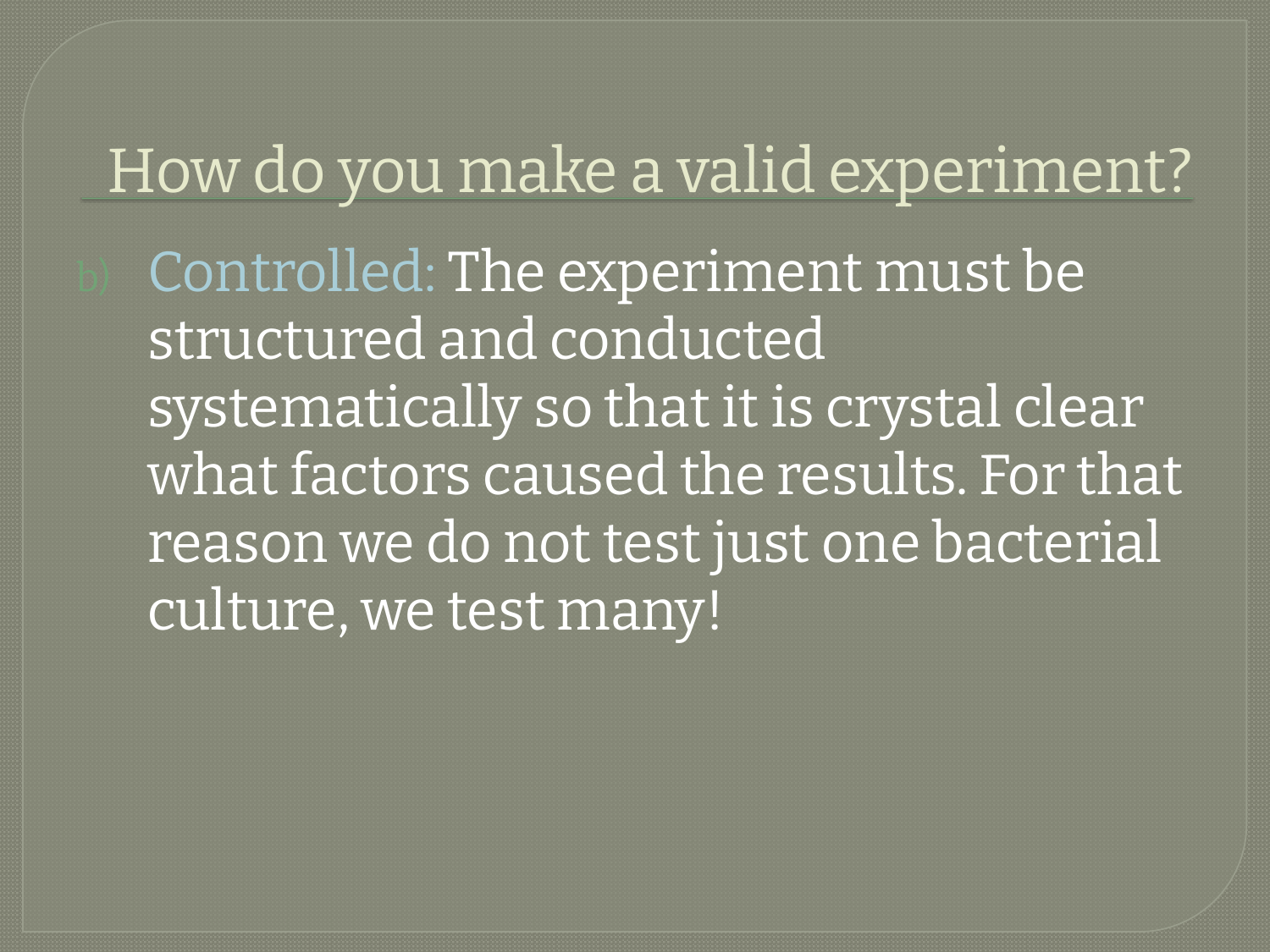

# How do you make a valid experiment?
Controlled: The experiment must be structured and conducted systematically so that it is crystal clear what factors caused the results. For that reason we do not test just one bacterial culture, we test many!